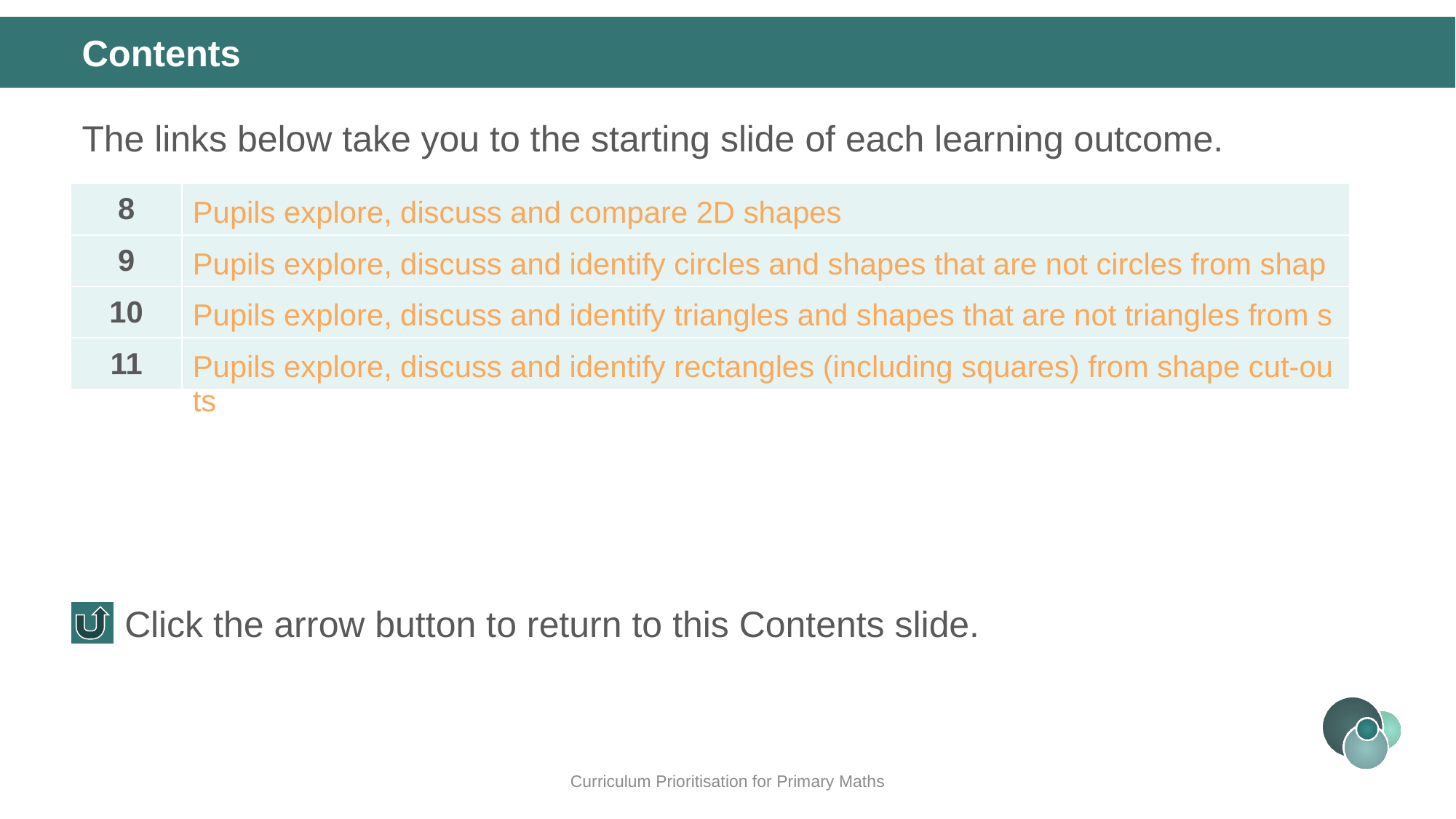

Contents
The links below take you to the starting slide of each learning outcome.
| 8 | Pupils explore, discuss and compare 2D shapes |
| --- | --- |
| 9 | Pupils explore, discuss and identify circles and shapes that are not circles from shape cut-outs |
| 10 | Pupils explore, discuss and identify triangles and shapes that are not triangles from shape cut-outs |
| 11 | Pupils explore, discuss and identify rectangles (including squares) from shape cut-outs |
Click the arrow button to return to this Contents slide.

Curriculum Prioritisation for Primary Maths